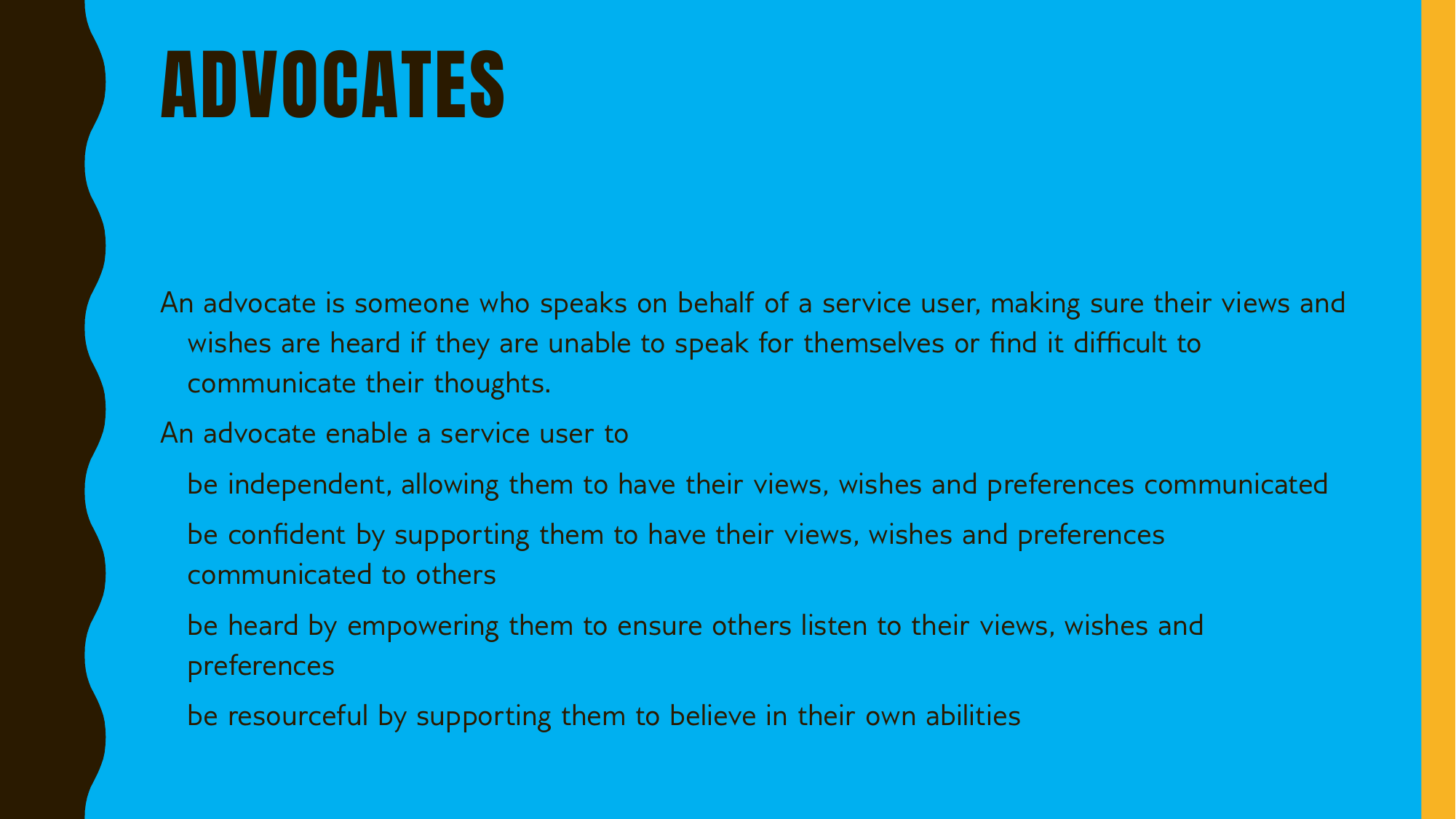

# advocates
An advocate is someone who speaks on behalf of a service user, making sure their views and wishes are heard if they are unable to speak for themselves or find it difficult to communicate their thoughts.
An advocate enable a service user to
	be independent, allowing them to have their views, wishes and preferences communicated
	be confident by supporting them to have their views, wishes and preferences communicated to others
	be heard by empowering them to ensure others listen to their views, wishes and preferences
	be resourceful by supporting them to believe in their own abilities